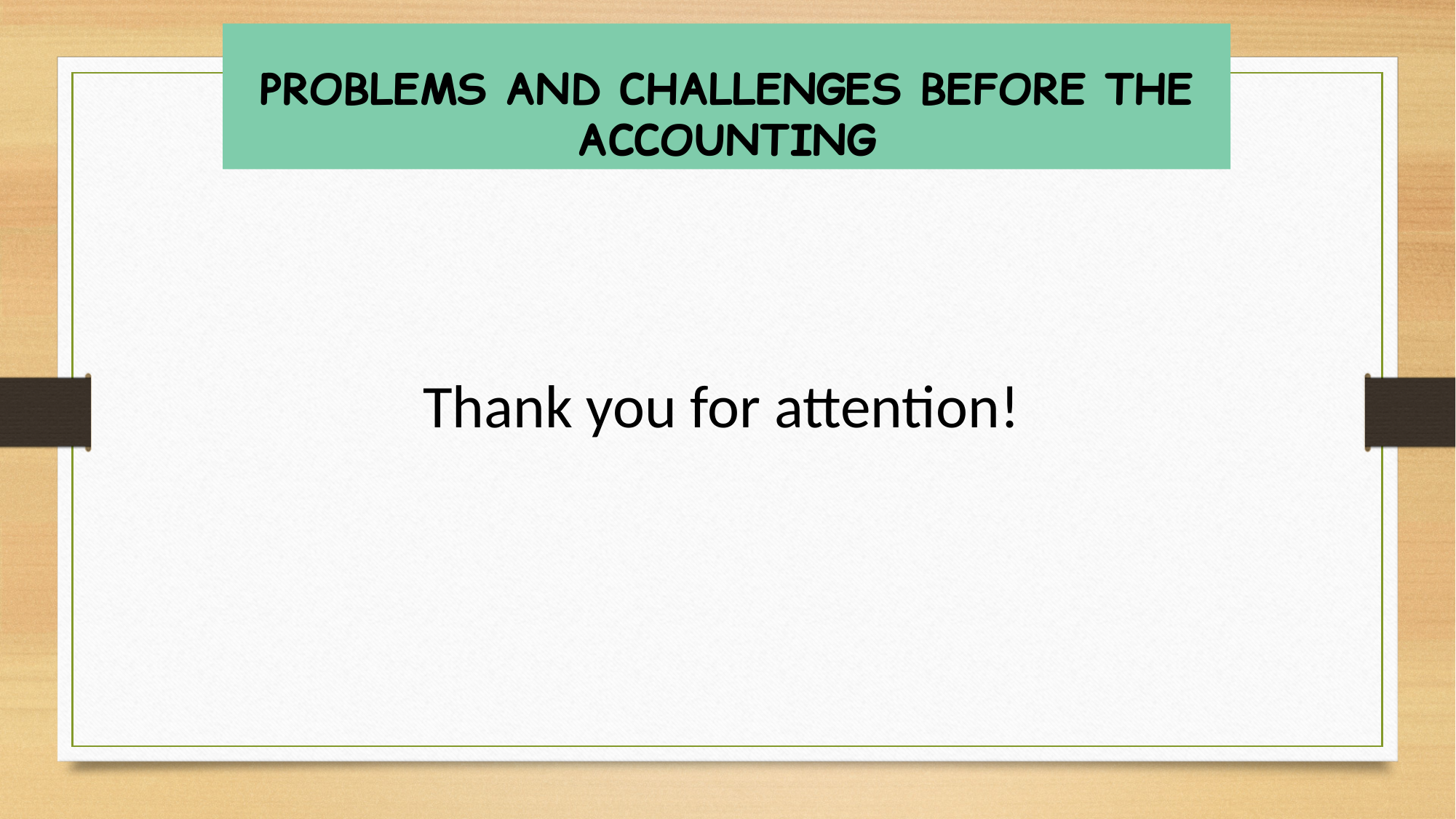

PROBLEMS AND CHALLENGES BEFORE THE ACCOUNTING

Thank you for attention!